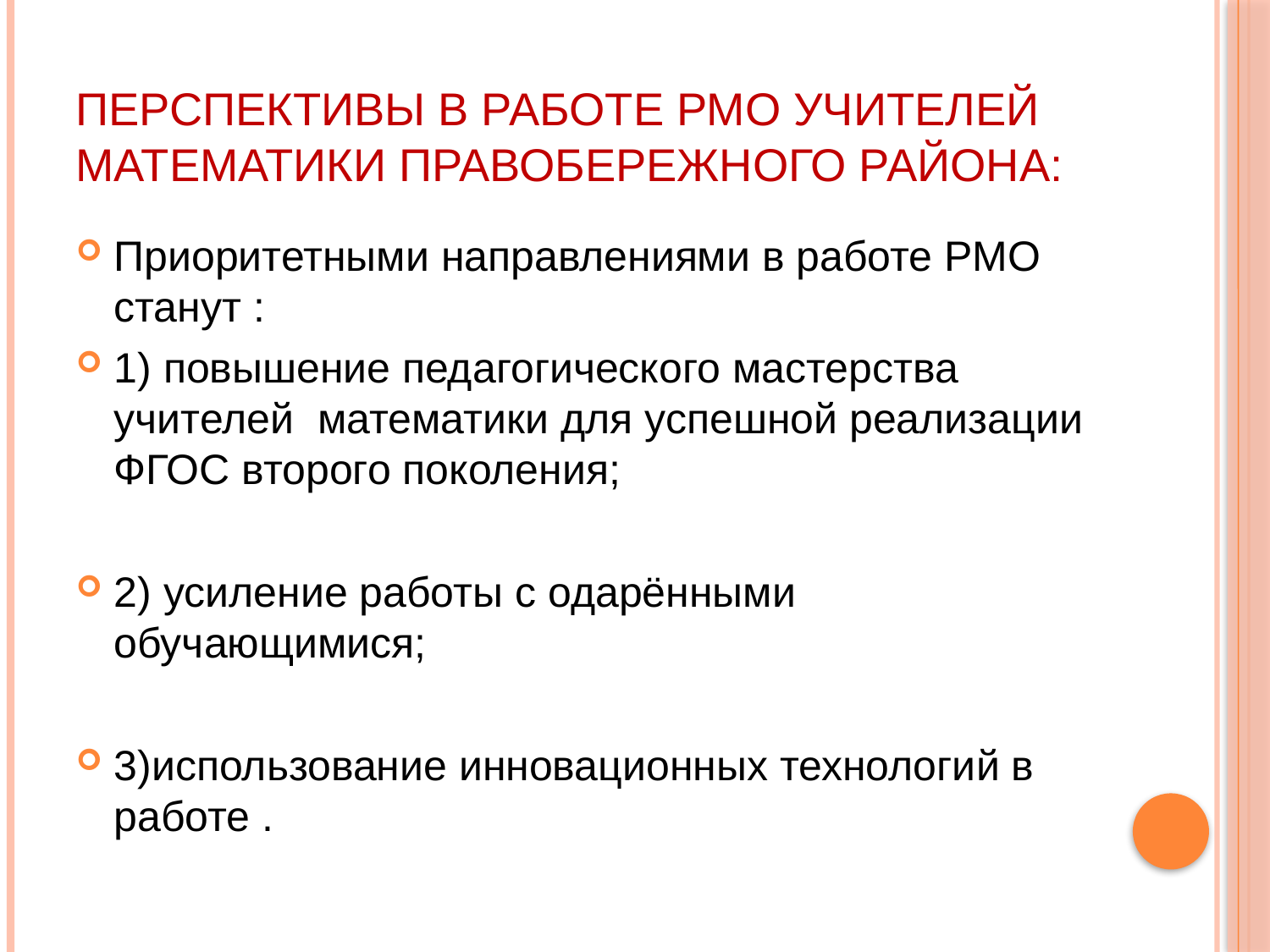

# Перспективы в работе РМО учителей математики Правобережного района:
Приоритетными направлениями в работе РМО станут :
1) повышение педагогического мастерства учителей  математики для успешной реализации ФГОС второго поколения;

2) усиление работы с одарёнными обучающимися;

3)использование инновационных технологий в работе .